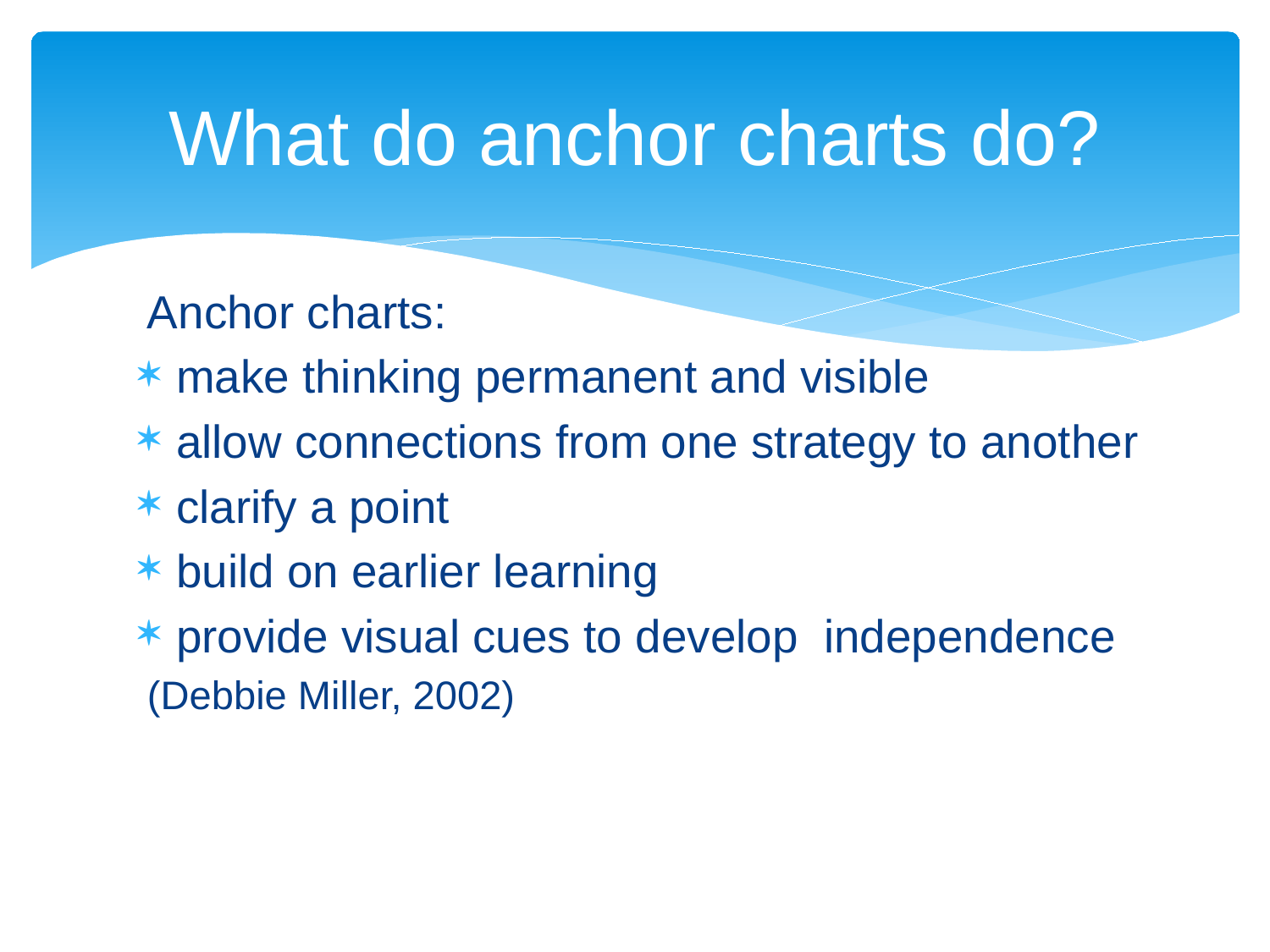

# What do anchor charts do?
Anchor charts:
make thinking permanent and visible
allow connections from one strategy to another
clarify a point
build on earlier learning
provide visual cues to develop  independence
(Debbie Miller, 2002)